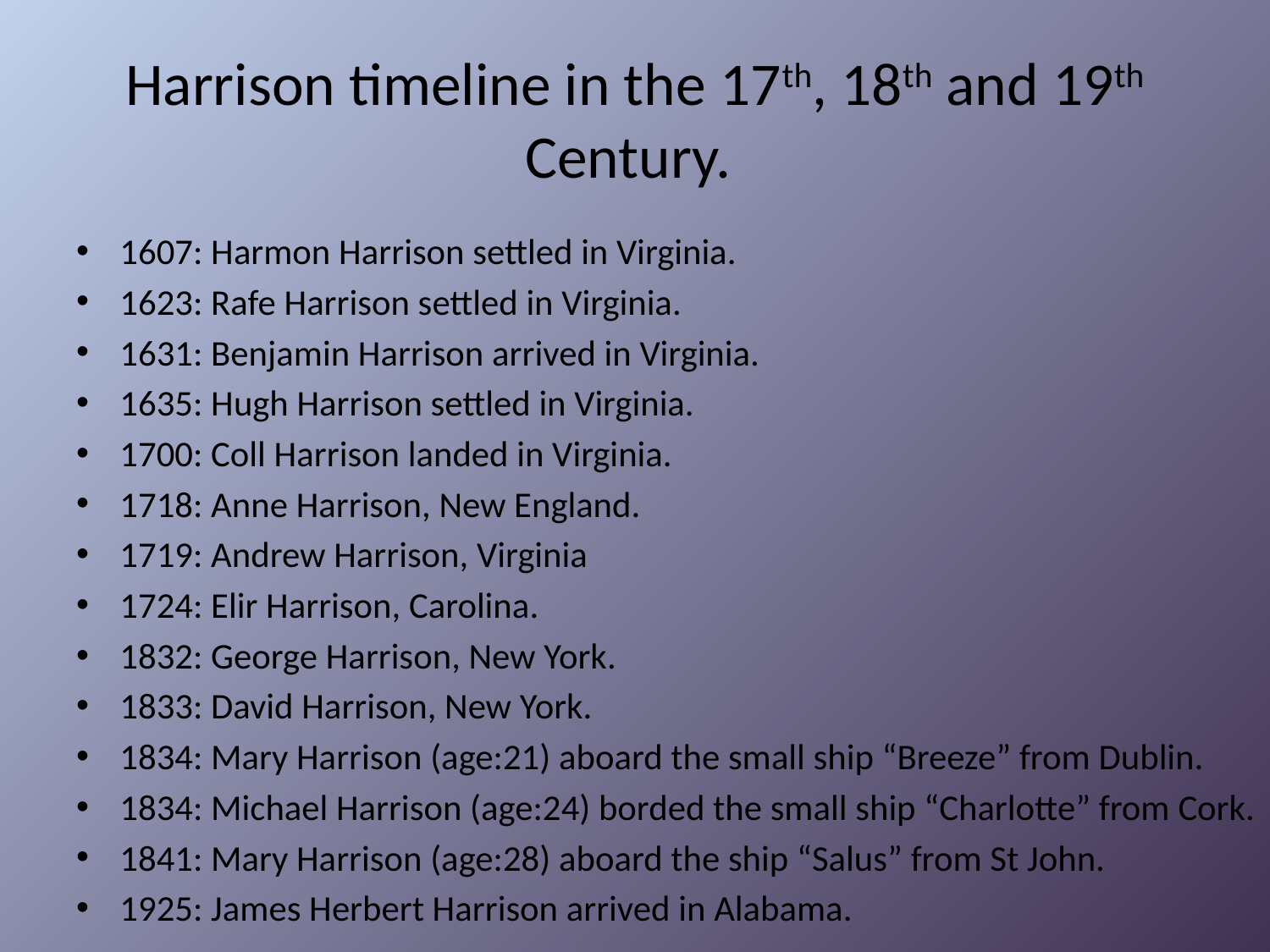

# Harrison timeline in the 17th, 18th and 19th Century.
1607: Harmon Harrison settled in Virginia.
1623: Rafe Harrison settled in Virginia.
1631: Benjamin Harrison arrived in Virginia.
1635: Hugh Harrison settled in Virginia.
1700: Coll Harrison landed in Virginia.
1718: Anne Harrison, New England.
1719: Andrew Harrison, Virginia
1724: Elir Harrison, Carolina.
1832: George Harrison, New York.
1833: David Harrison, New York.
1834: Mary Harrison (age:21) aboard the small ship “Breeze” from Dublin.
1834: Michael Harrison (age:24) borded the small ship “Charlotte” from Cork.
1841: Mary Harrison (age:28) aboard the ship “Salus” from St John.
1925: James Herbert Harrison arrived in Alabama.